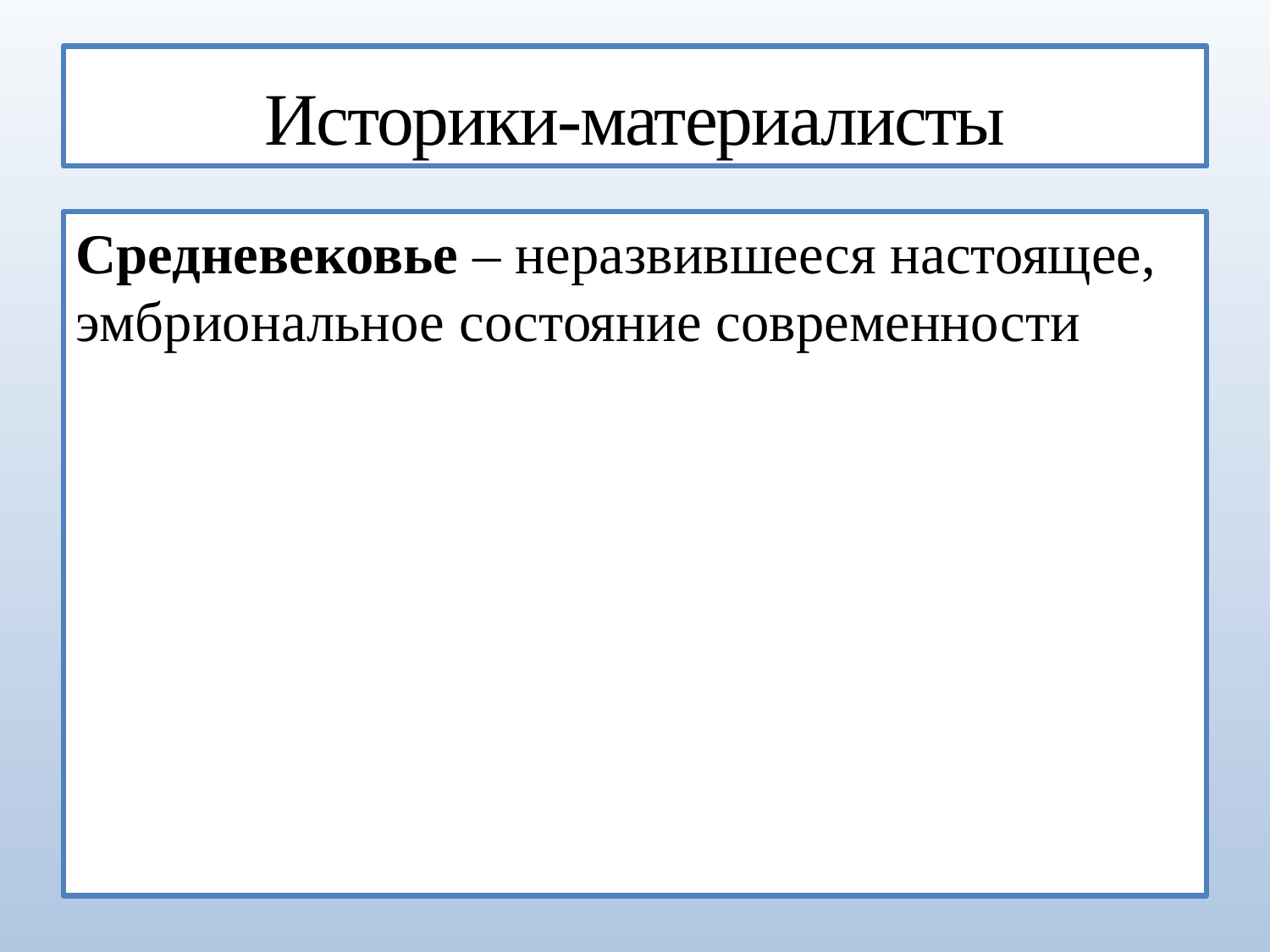

# Историки-материалисты
Средневековье – неразвившееся настоящее, эмбриональное состояние современности